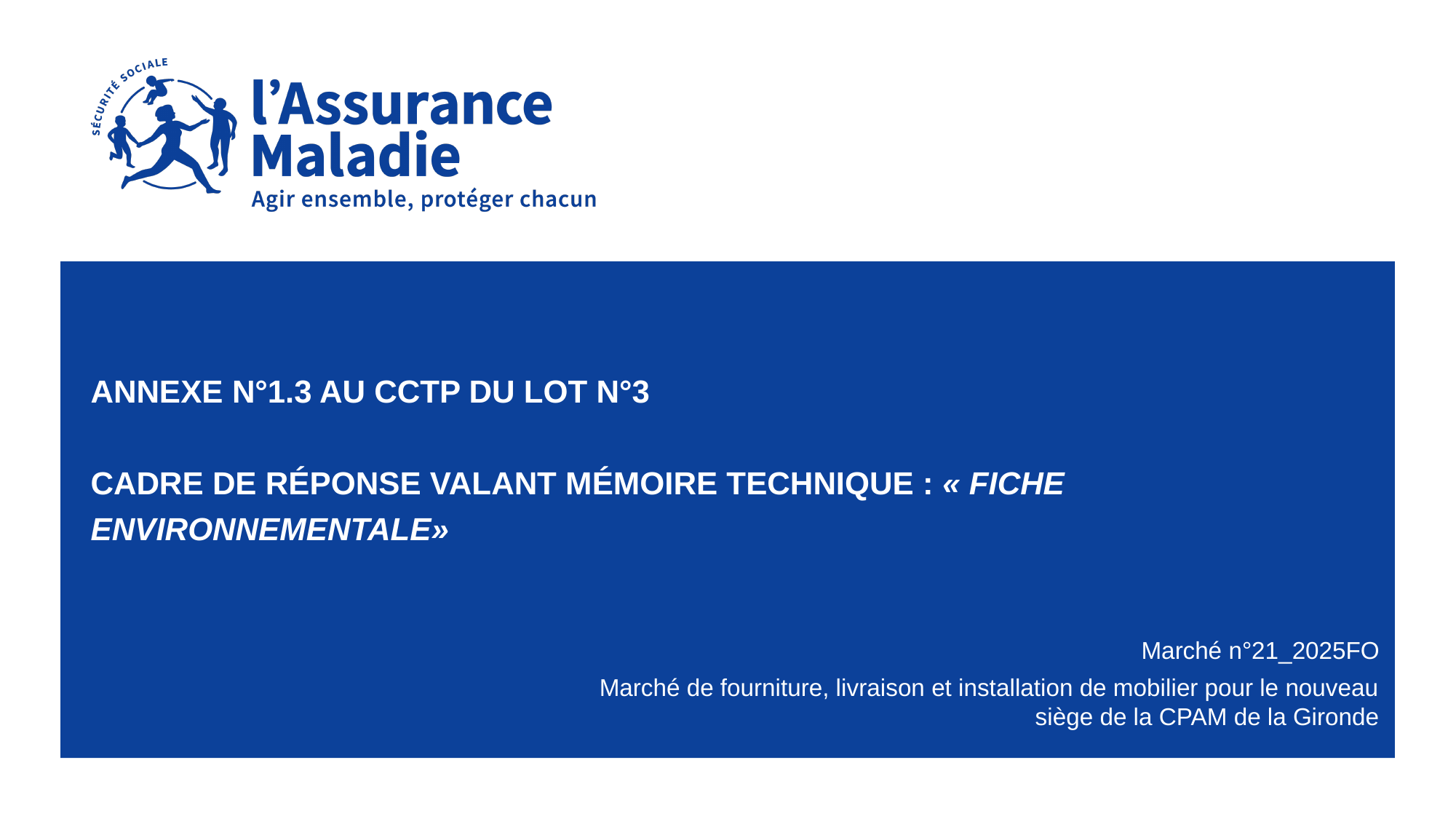

# Annexe N°1.3 au CCTP du Lot n°3 Cadre de réponse valant mémoire technique : « Fiche Environnementale»
Marché n°21_2025FO

Marché de fourniture, livraison et installation de mobilier pour le nouveau siège de la CPAM de la Gironde